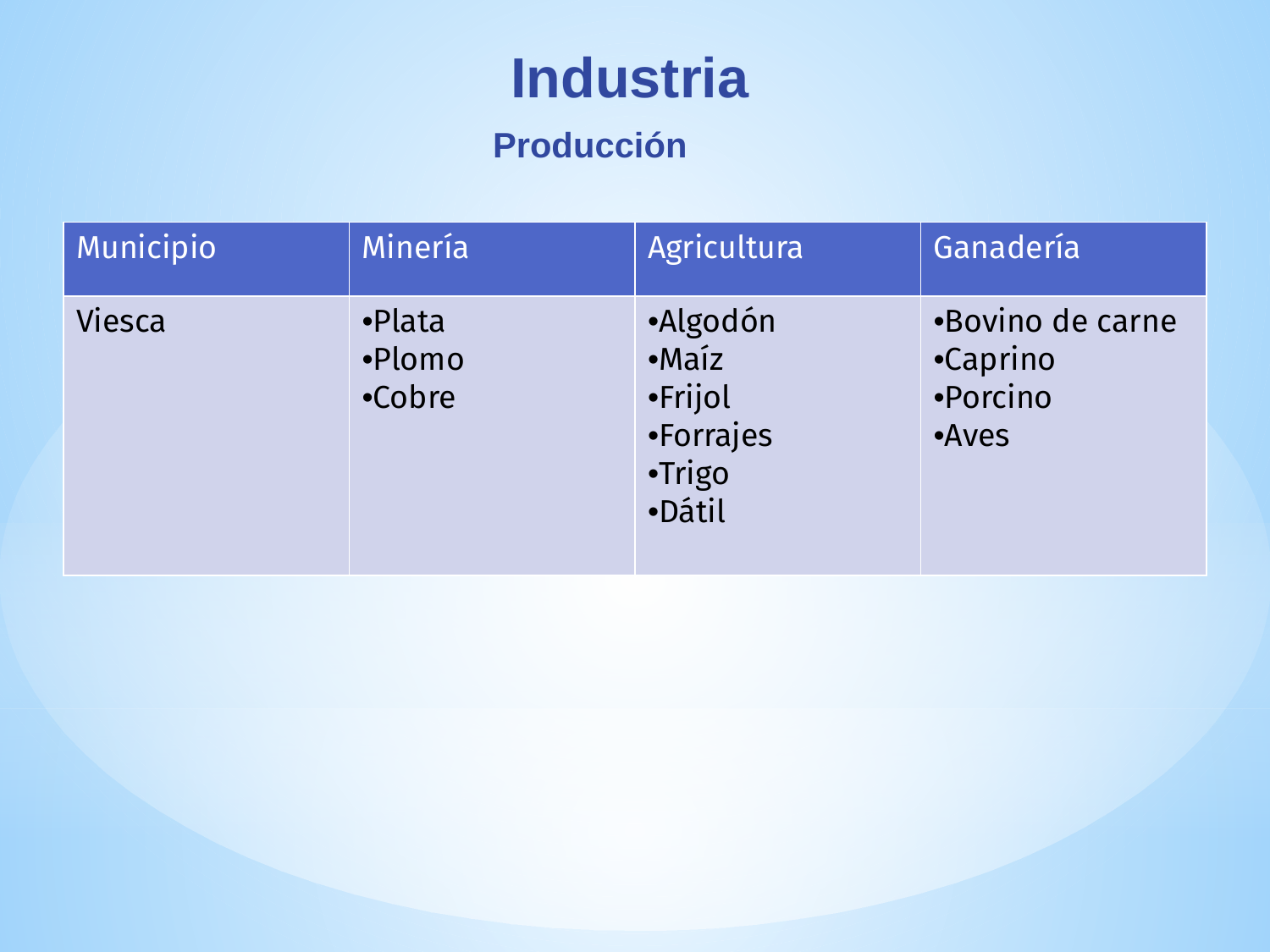

Industria
Producción
| Municipio | Minería | Agricultura | Ganadería |
| --- | --- | --- | --- |
| Viesca | Plata Plomo Cobre | Algodón Maíz Frijol Forrajes Trigo Dátil | Bovino de carne Caprino Porcino Aves |